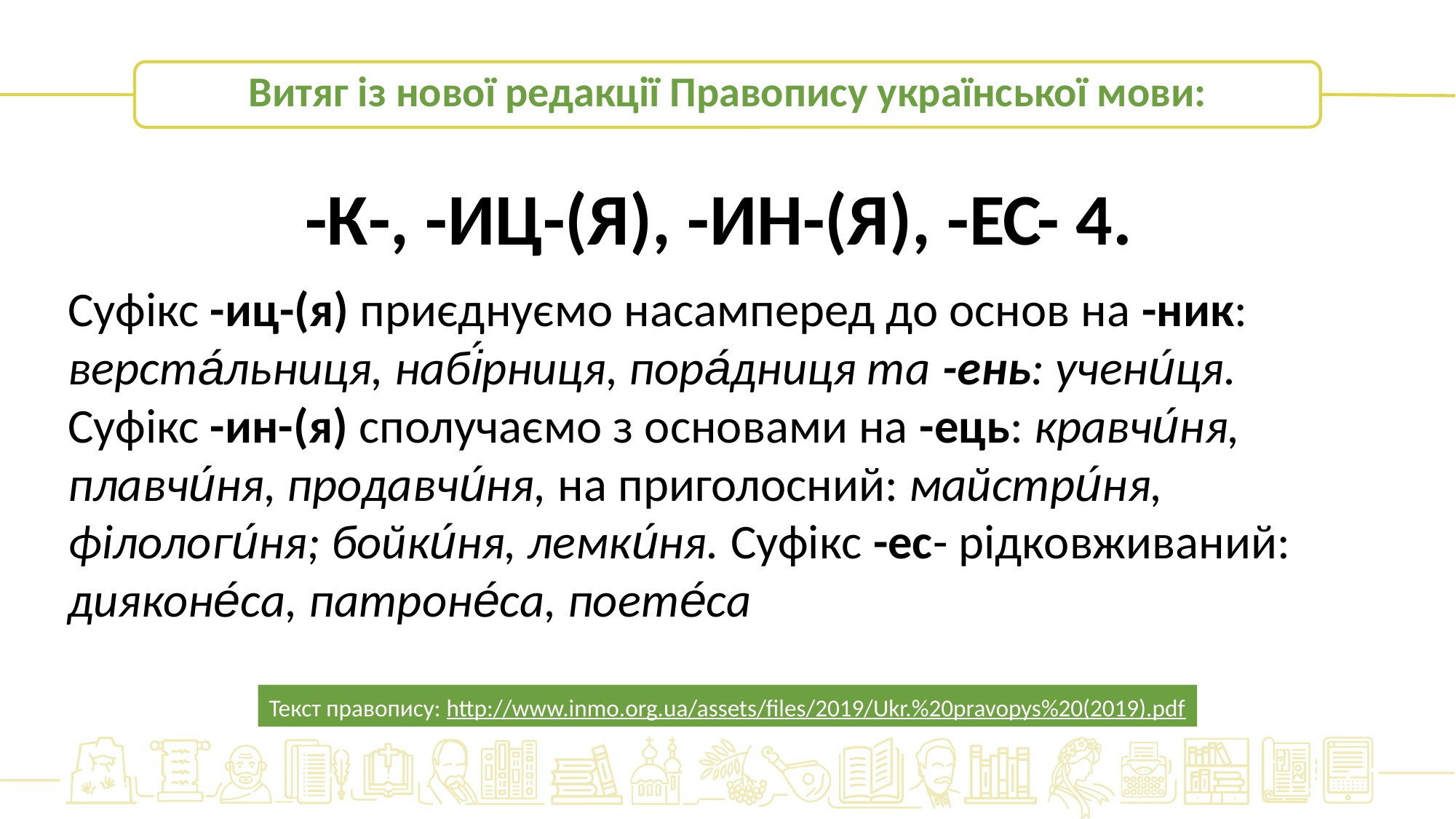

Витяг із нової редакції Правопису української мови:
-К-, -ИЦ-(Я), -ИН-(Я), -ЕС- 4.
Суфікс -иц-(я) приєднуємо насамперед до основ на -ник: верста́льниця, набі́рниця, пора́дниця та -ень: учени́ця.  Суфікс -ин-(я) сполучаємо з основами на -ець: кравчи́ня, плавчи́ня, продавчи́ня, на приголосний: майстри́ня, філологи́ня; бойки́ня, лемки́ня. Суфікс -ес- рідковживаний: дияконе́са, патроне́са, поете́са
Текст правопису: http://www.inmo.org.ua/assets/files/2019/Ukr.%20pravopys%20(2019).pdf